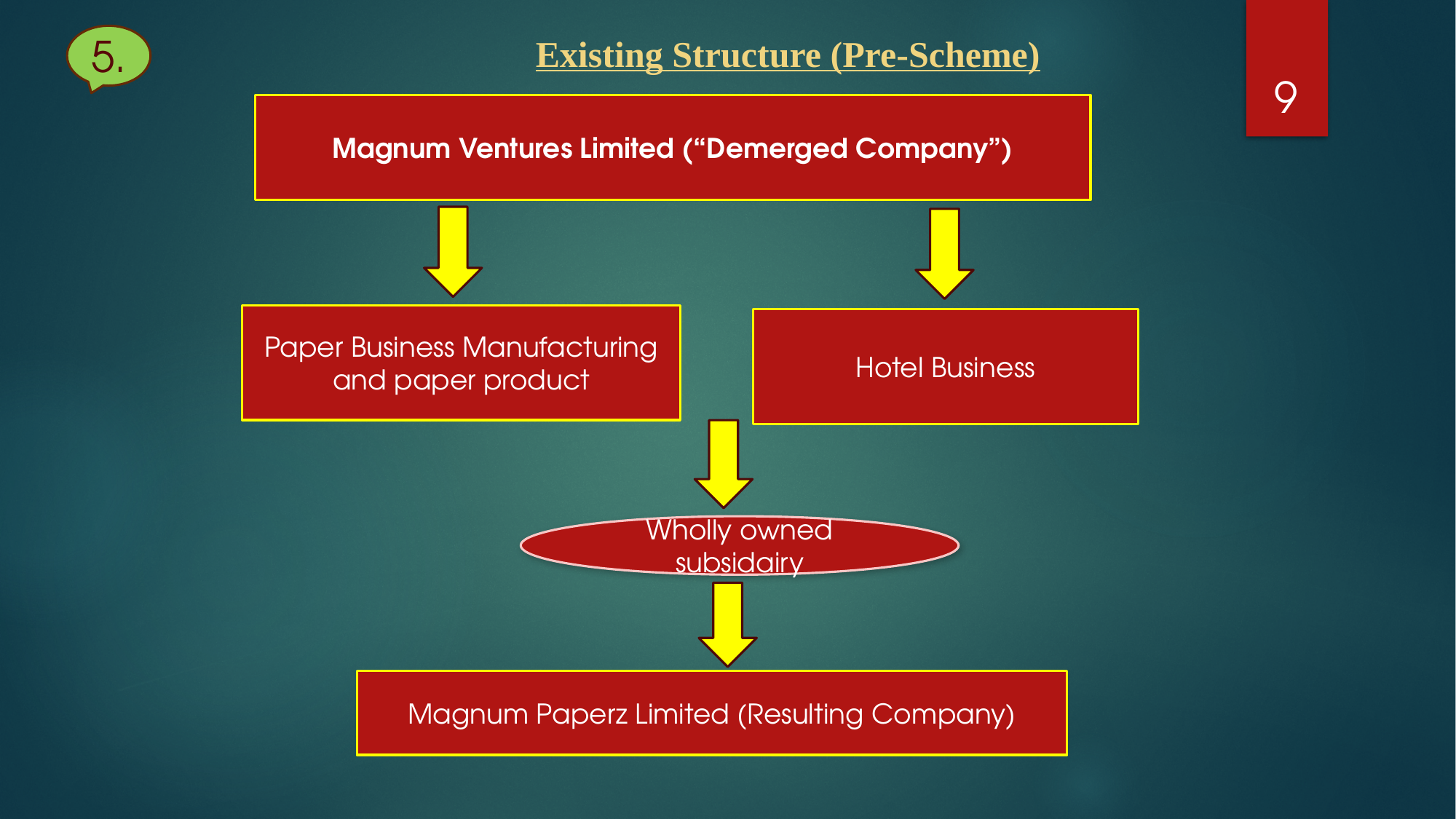

5.
Existing Structure (Pre-Scheme)
9
Magnum Ventures Limited (“Demerged Company”)

Paper Business Manufacturing and paper product
Hotel Business

Wholly owned subsidairy

Magnum Paperz Limited (Resulting Company)